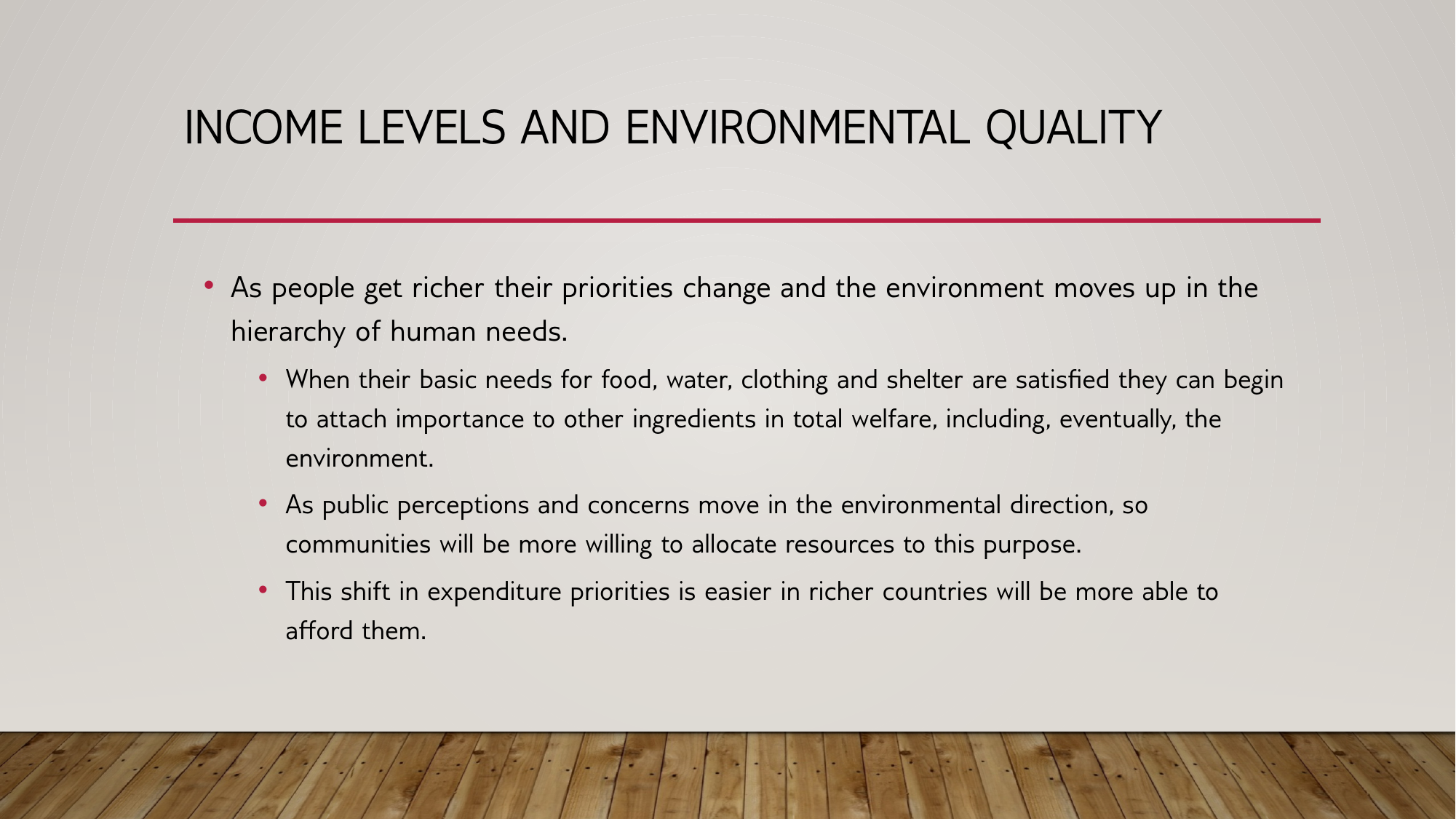

# Income Levels and Environmental Quality
As people get richer their priorities change and the environment moves up in the hierarchy of human needs.
When their basic needs for food, water, clothing and shelter are satisfied they can begin to attach importance to other ingredients in total welfare, including, eventually, the environment.
As public perceptions and concerns move in the environmental direction, so communities will be more willing to allocate resources to this purpose.
This shift in expenditure priorities is easier in richer countries will be more able to afford them.